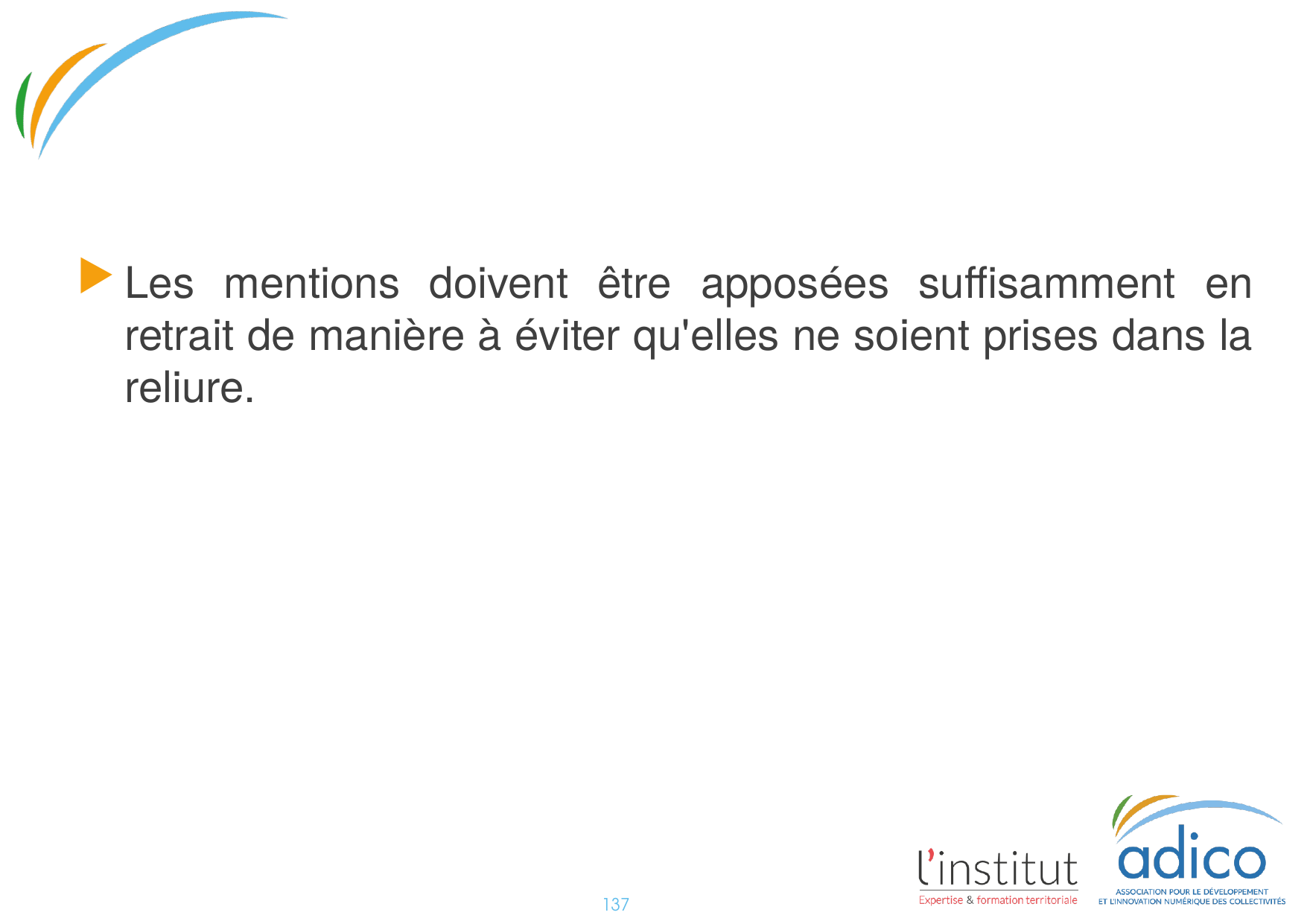

#

Les mentions doivent être apposées suffisamment en retrait de manière à éviter qu'elles ne soient prises dans la reliure.